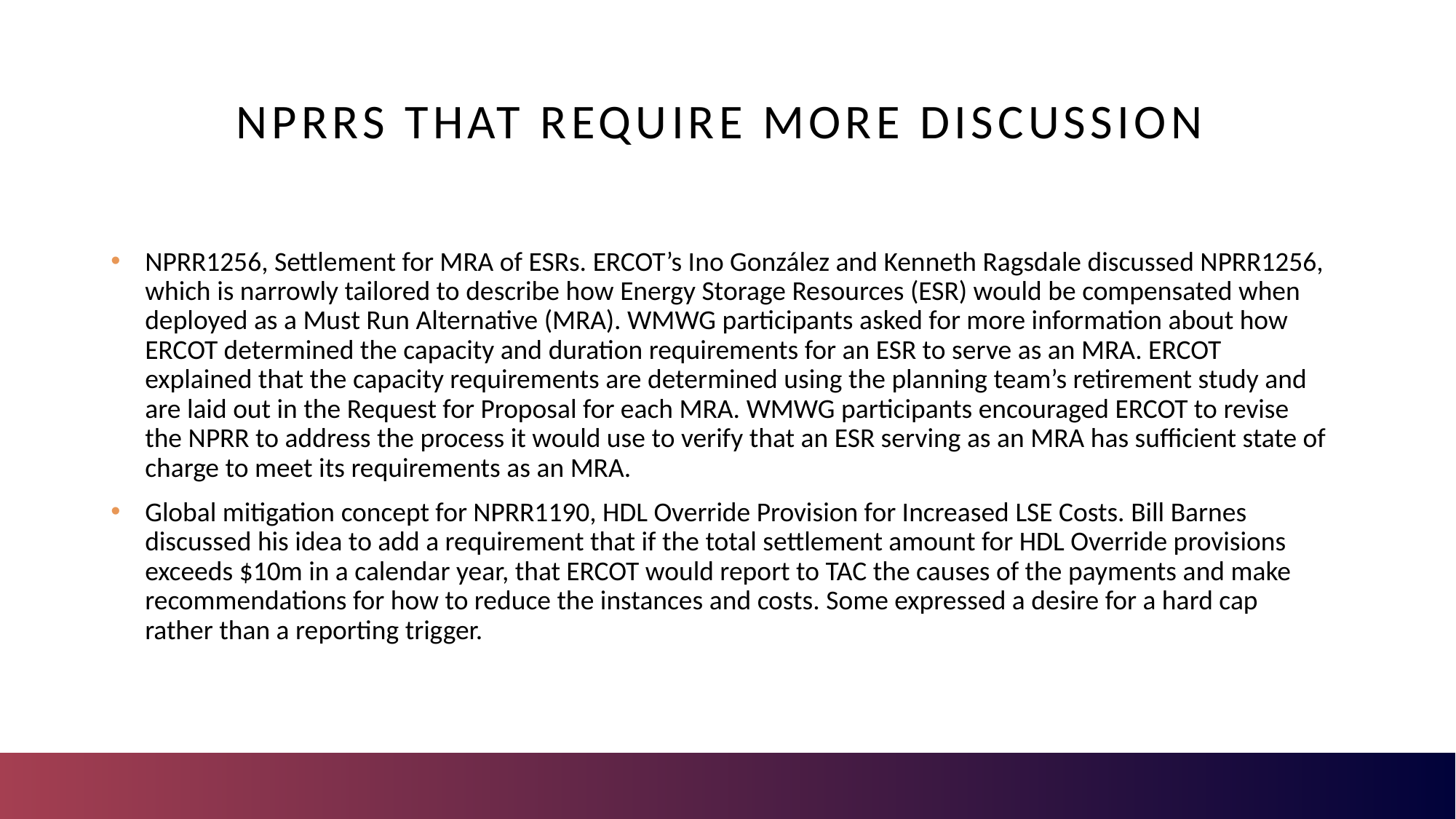

# NPRRS that require more discussion
NPRR1256, Settlement for MRA of ESRs. ERCOT’s Ino González and Kenneth Ragsdale discussed NPRR1256, which is narrowly tailored to describe how Energy Storage Resources (ESR) would be compensated when deployed as a Must Run Alternative (MRA). WMWG participants asked for more information about how ERCOT determined the capacity and duration requirements for an ESR to serve as an MRA. ERCOT explained that the capacity requirements are determined using the planning team’s retirement study and are laid out in the Request for Proposal for each MRA. WMWG participants encouraged ERCOT to revise the NPRR to address the process it would use to verify that an ESR serving as an MRA has sufficient state of charge to meet its requirements as an MRA.
Global mitigation concept for NPRR1190, HDL Override Provision for Increased LSE Costs. Bill Barnes discussed his idea to add a requirement that if the total settlement amount for HDL Override provisions exceeds $10m in a calendar year, that ERCOT would report to TAC the causes of the payments and make recommendations for how to reduce the instances and costs. Some expressed a desire for a hard cap rather than a reporting trigger.